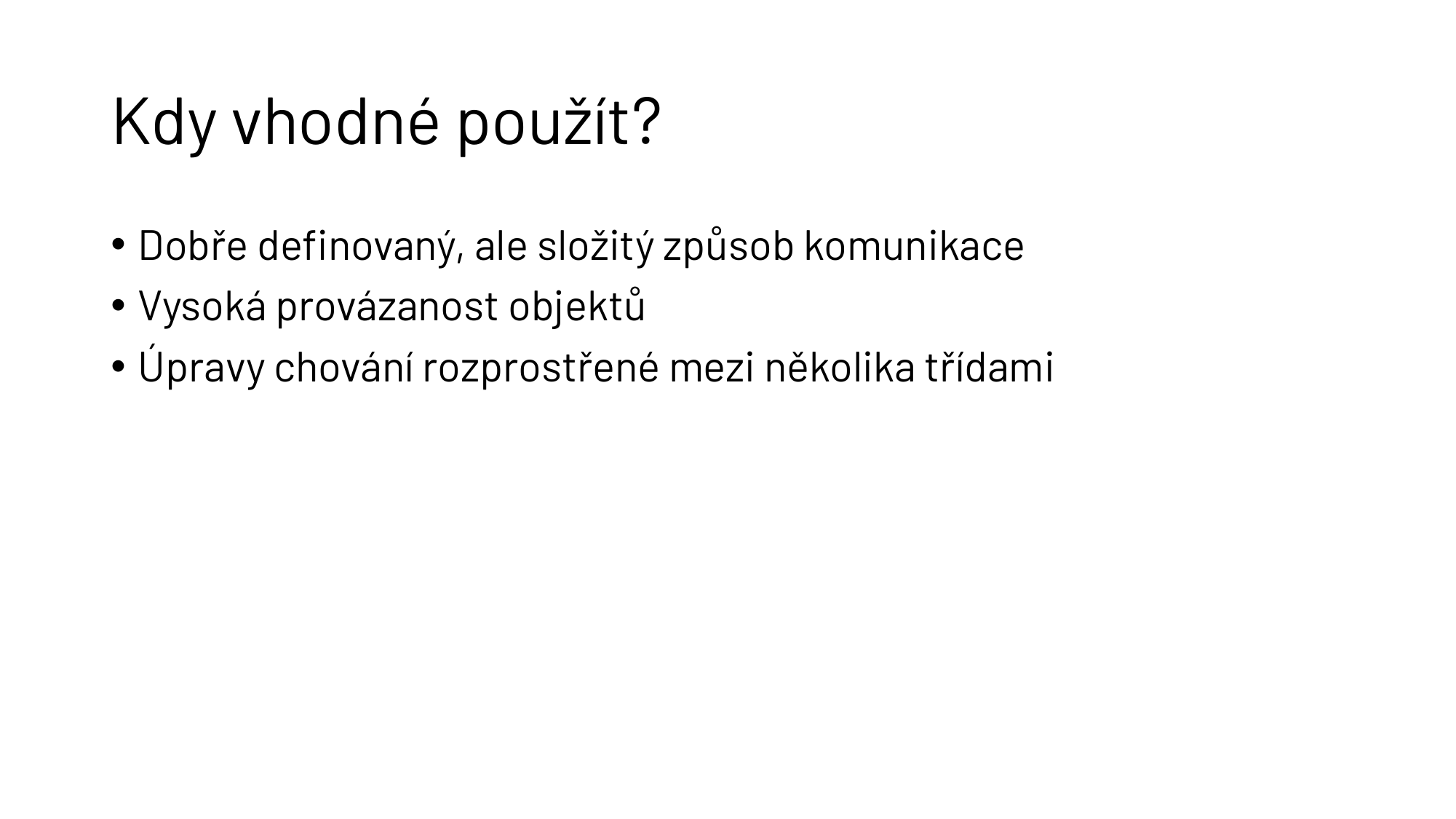

# Kdy vhodné použít?
Dobře definovaný, ale složitý způsob komunikace
Vysoká provázanost objektů
Úpravy chování rozprostřené mezi několika třídami